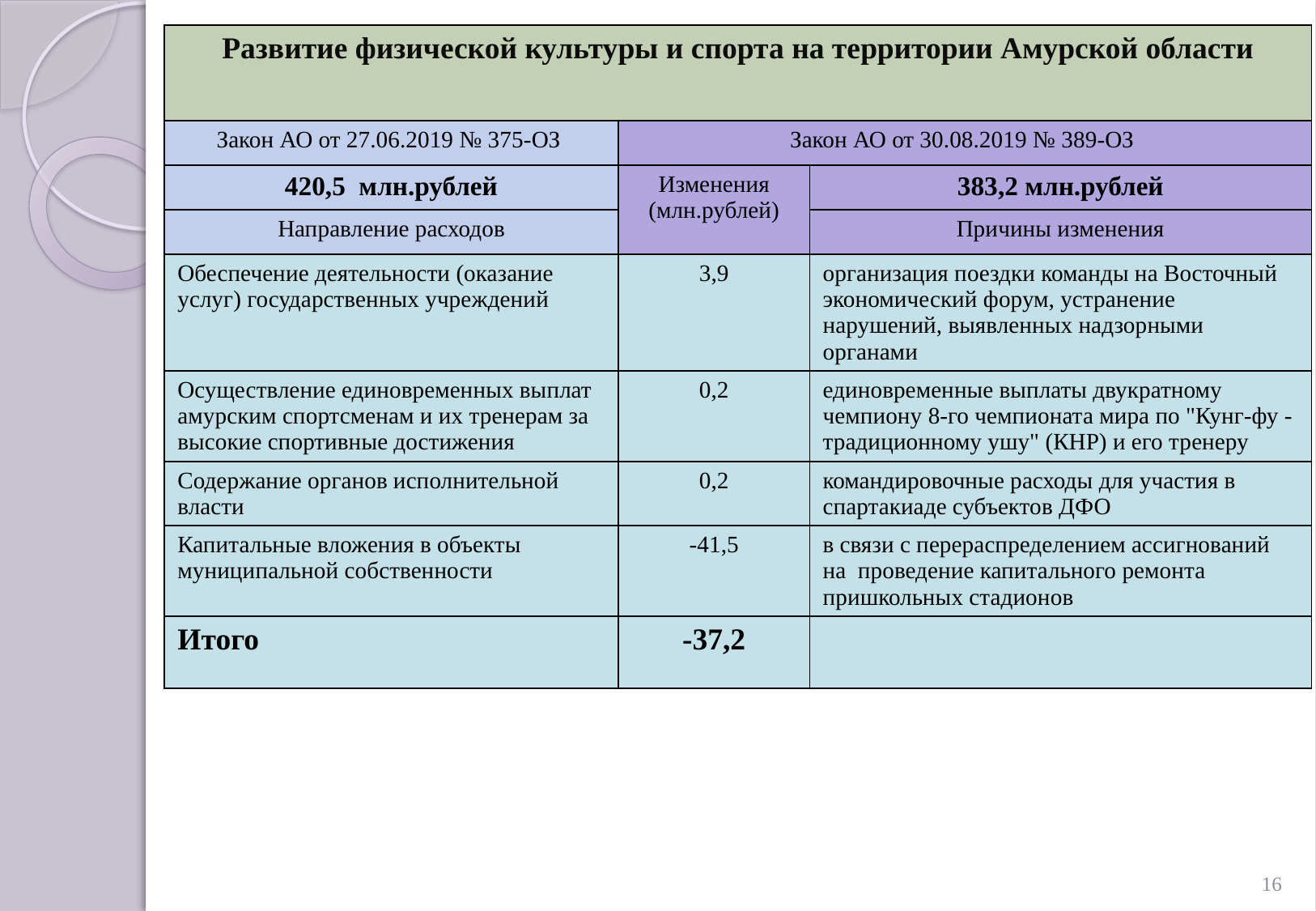

| Развитие физической культуры и спорта на территории Амурской области |  |  |
| --- | --- | --- |
| Закон АО от 27.06.2019 № 375-ОЗ | Закон АО от 30.08.2019 № 389-ОЗ |  |
| 420,5 млн.рублей | Изменения (млн.рублей) | 383,2 млн.рублей |
| Направление расходов |  | Причины изменения |
| Обеспечение деятельности (оказание услуг) государственных учреждений | 3,9 | организация поездки команды на Восточный экономический форум, устранение нарушений, выявленных надзорными органами |
| Осуществление единовременных выплат амурским спортсменам и их тренерам за высокие спортивные достижения | 0,2 | единовременные выплаты двукратному чемпиону 8-го чемпионата мира по "Кунг-фу -традиционному ушу" (КНР) и его тренеру |
| Содержание органов исполнительной власти | 0,2 | командировочные расходы для участия в спартакиаде субъектов ДФО |
| Капитальные вложения в объекты муниципальной собственности | -41,5 | в связи с перераспределением ассигнований на проведение капитального ремонта пришкольных стадионов |
| Итого | -37,2 |  |
16